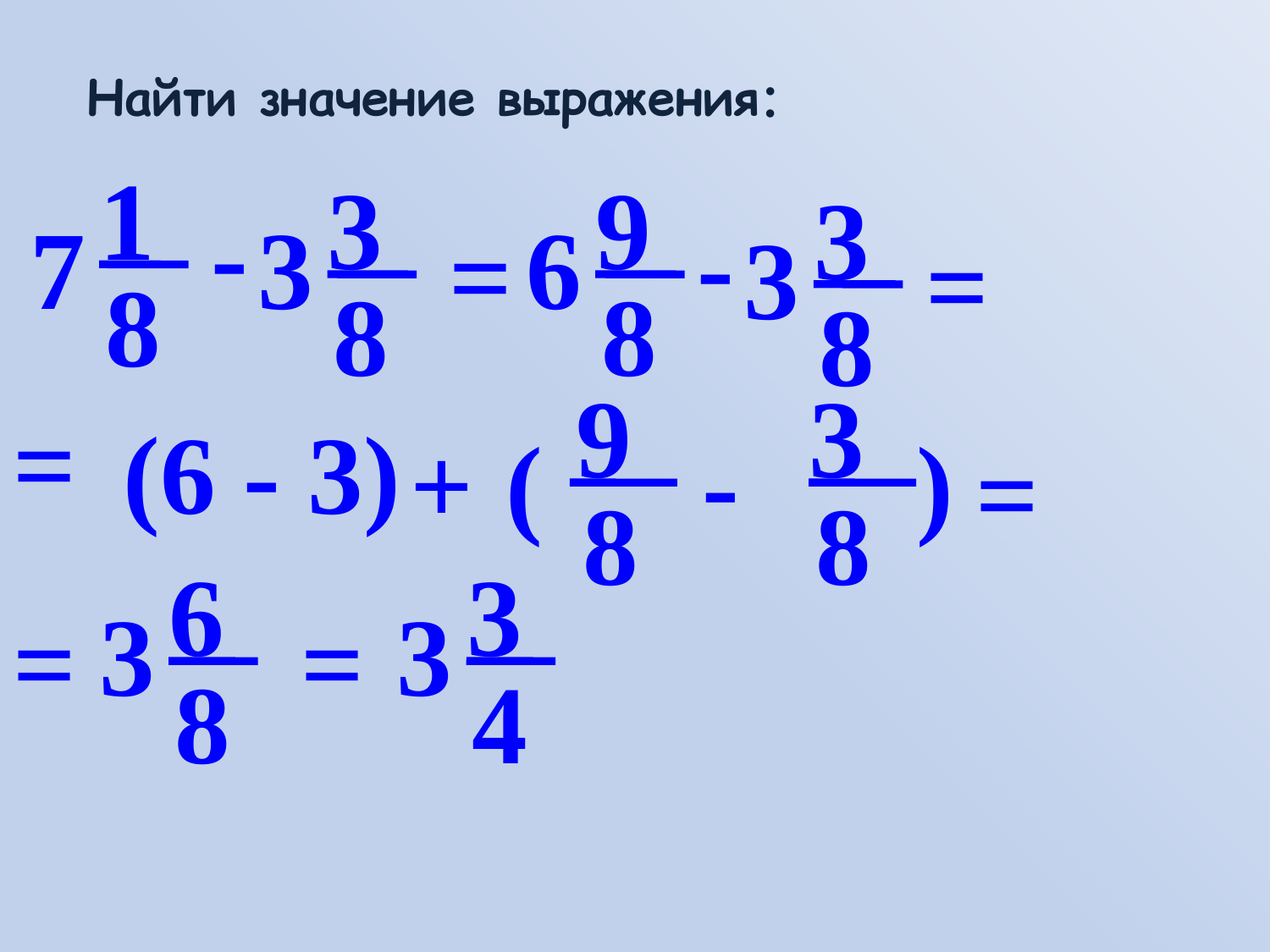

Найти значение выражения:
1
8

3
8

9
8

3
8

-
-
3
=
6
7
3
=
9
8

3
8

(
-
)
=
(6 - 3)
+
=
6
8

3
4

=
3
=
3